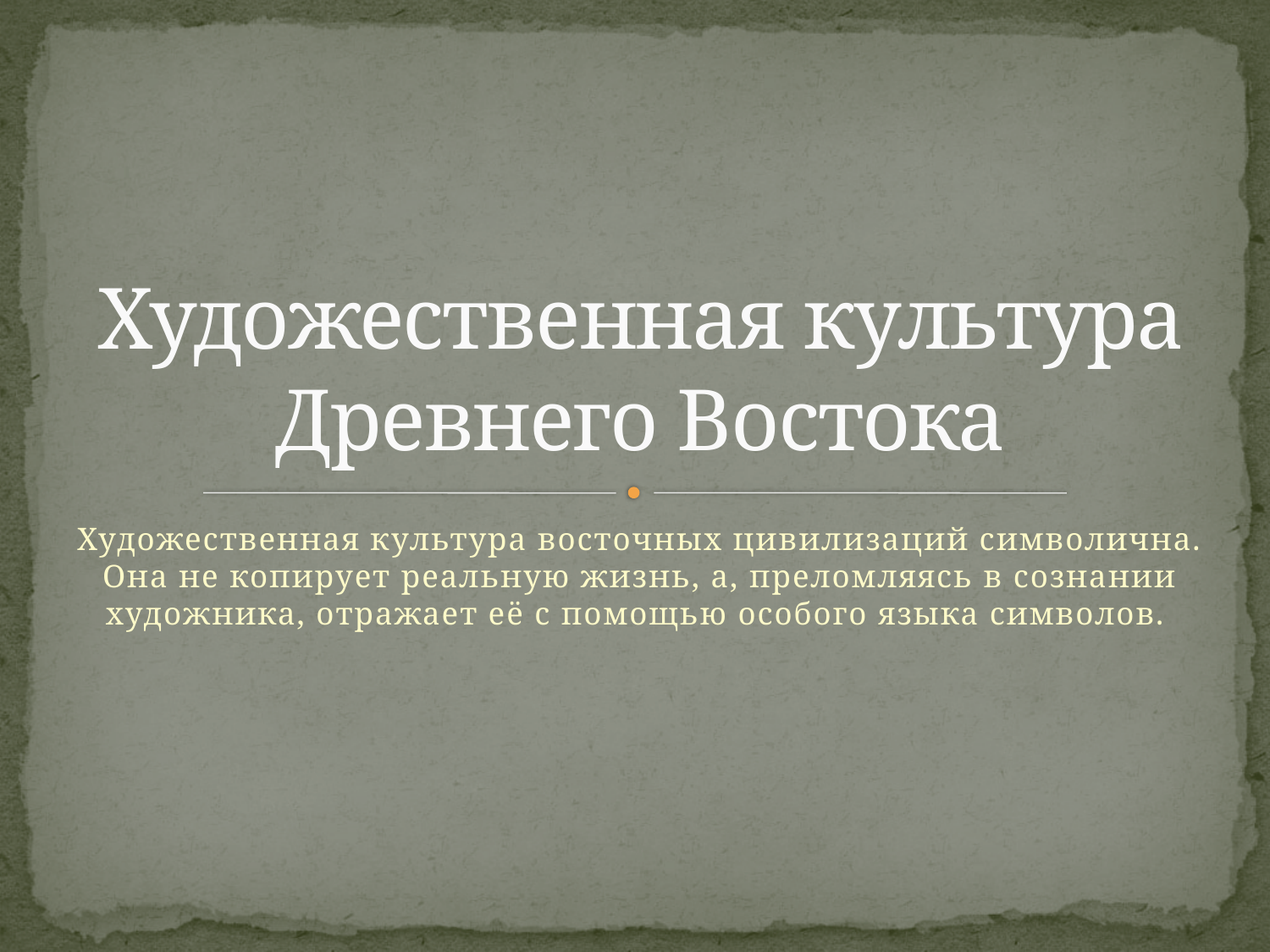

# Художественная культура Древнего Востока
Художественная культура восточных цивилизаций символична. Она не копирует реальную жизнь, а, преломляясь в сознании художника, отражает её с помощью особого языка символов.